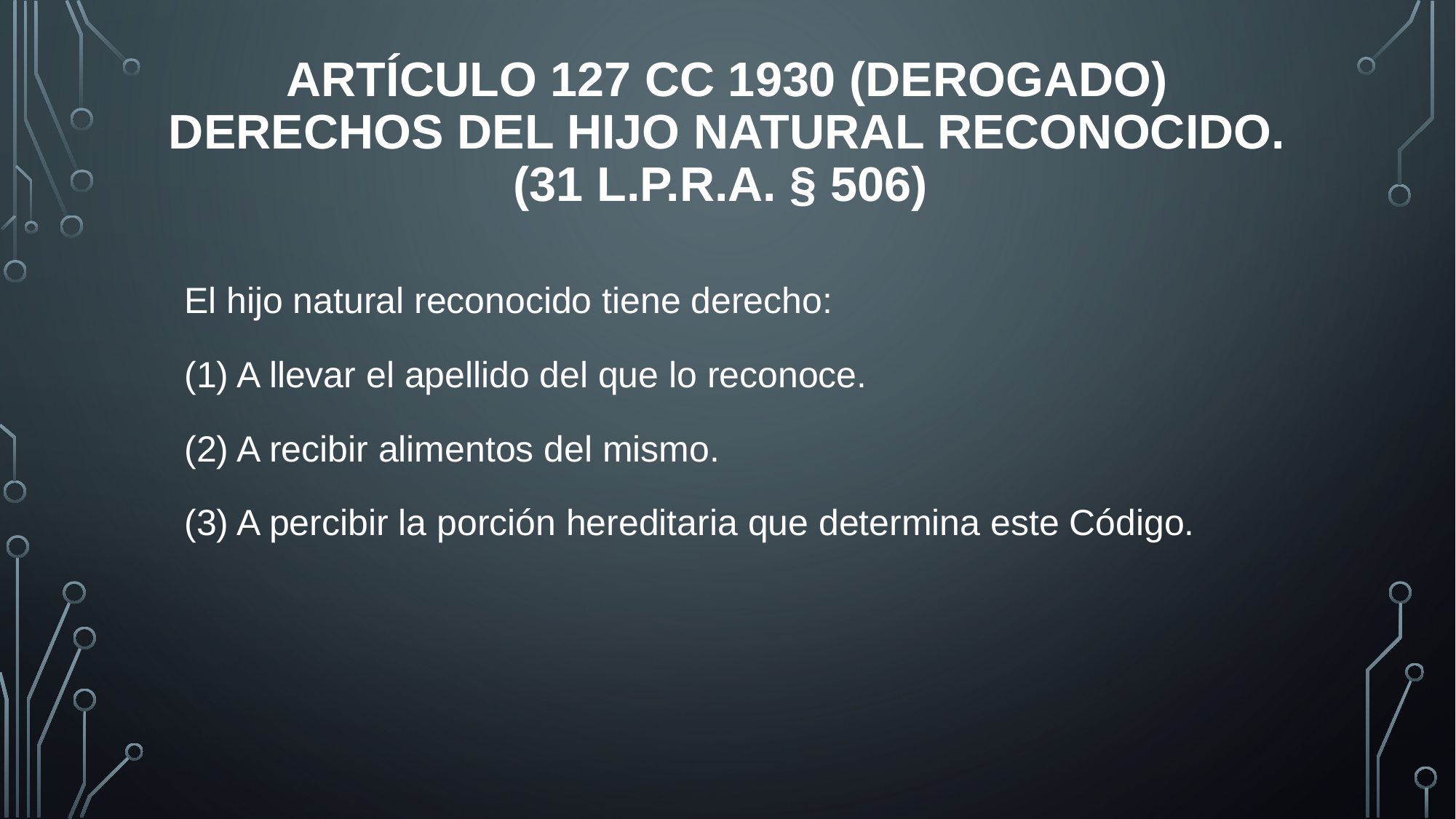

# Artículo 127 cc 1930 (derogado) Derechos del hijo natural reconocido. (31 L.P.R.A. § 506)
El hijo natural reconocido tiene derecho:
(1) A llevar el apellido del que lo reconoce.
(2) A recibir alimentos del mismo.
(3) A percibir la porción hereditaria que determina este Código.